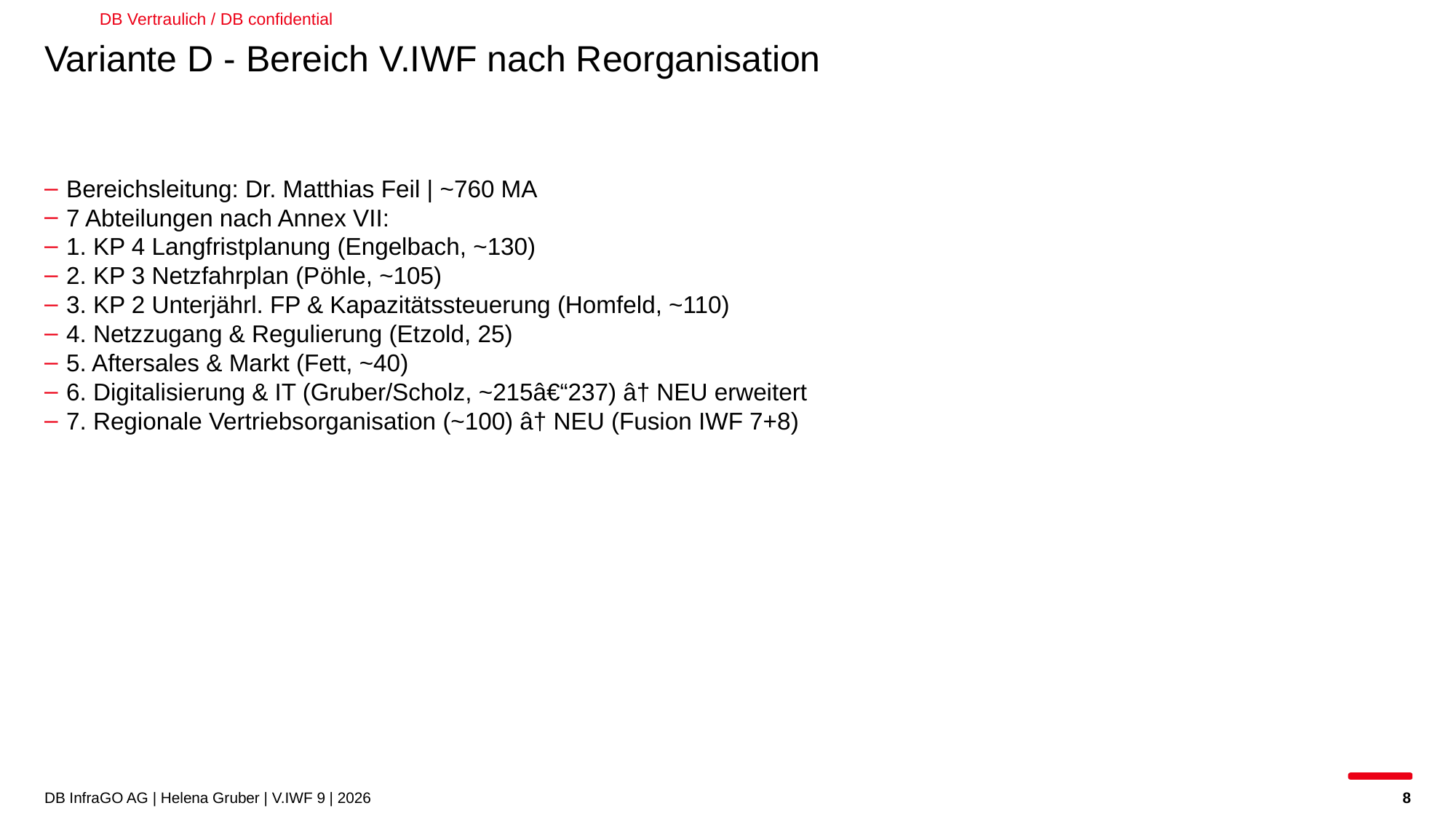

DB Vertraulich / DB confidential
# Variante D - Bereich V.IWF nach Reorganisation
Bereichsleitung: Dr. Matthias Feil | ~760 MA
7 Abteilungen nach Annex VII:
1. KP 4 Langfristplanung (Engelbach, ~130)
2. KP 3 Netzfahrplan (Pöhle, ~105)
3. KP 2 Unterjährl. FP & Kapazitätssteuerung (Homfeld, ~110)
4. Netzzugang & Regulierung (Etzold, 25)
5. Aftersales & Markt (Fett, ~40)
6. Digitalisierung & IT (Gruber/Scholz, ~215â€“237) â† NEU erweitert
7. Regionale Vertriebsorganisation (~100) â† NEU (Fusion IWF 7+8)
DB InfraGO AG | Helena Gruber | V.IWF 9 | 2026
8